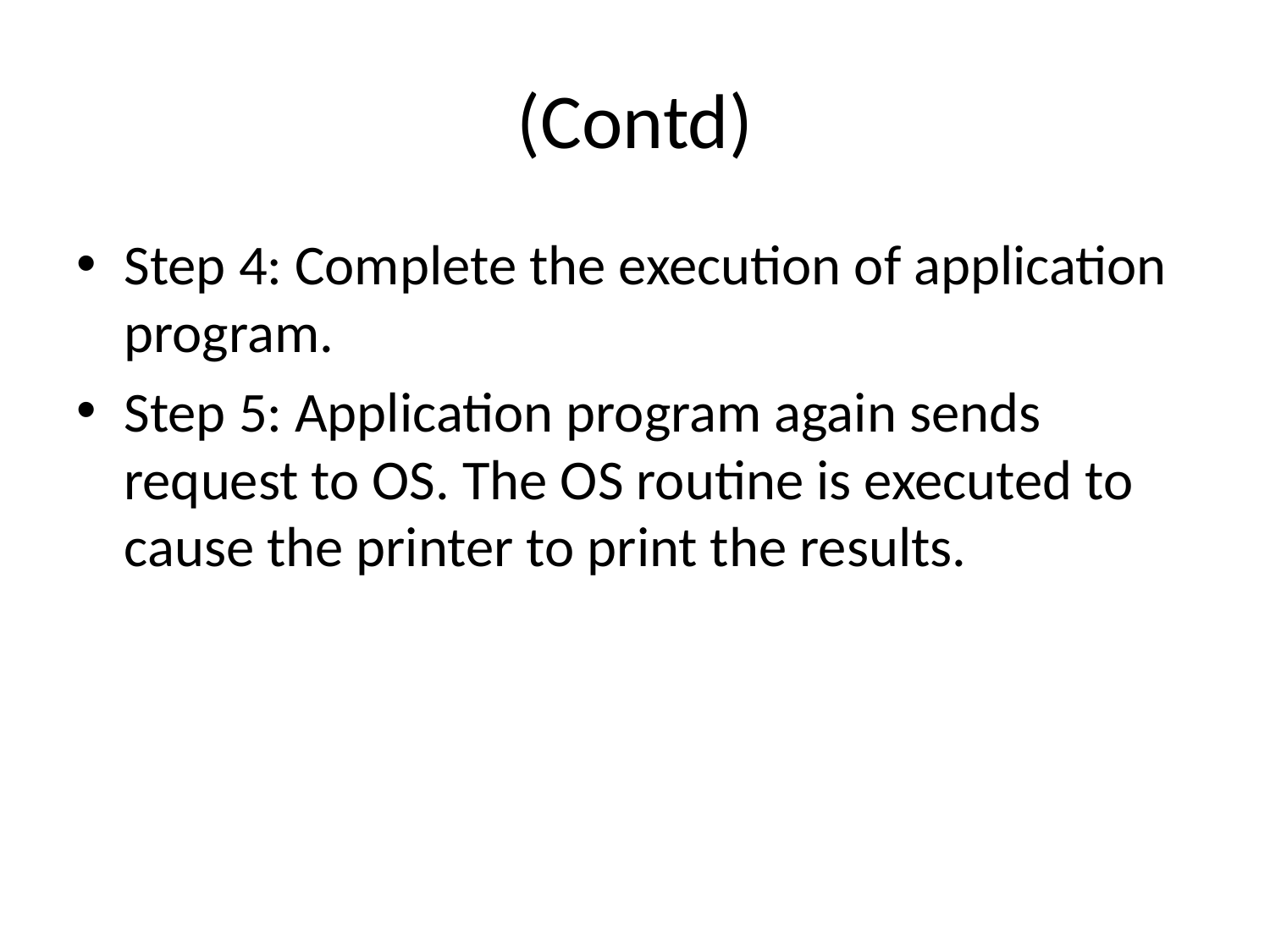

# (Contd)
Step 4: Complete the execution of application program.
Step 5: Application program again sends request to OS. The OS routine is executed to cause the printer to print the results.